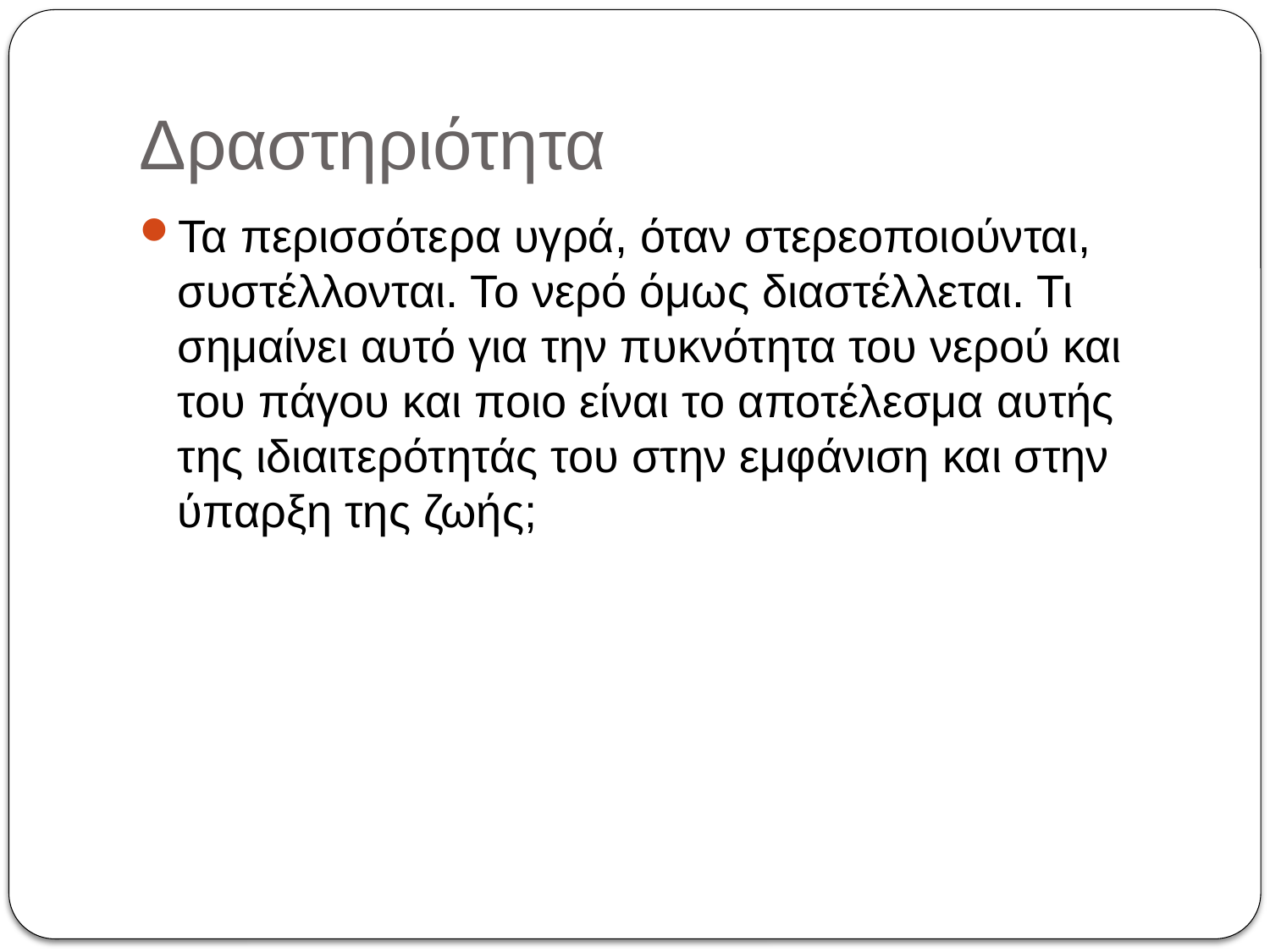

# Δραστηριότητα
Τα περισσότερα υγρά, όταν στερεοποιούνται, συστέλλονται. Το νερό όμως διαστέλλεται. Τι σημαίνει αυτό για την πυκνότητα του νερού και του πάγου και ποιο είναι το αποτέλεσμα αυτής της ιδιαιτερότητάς του στην εμφάνιση και στην ύπαρξη της ζωής;